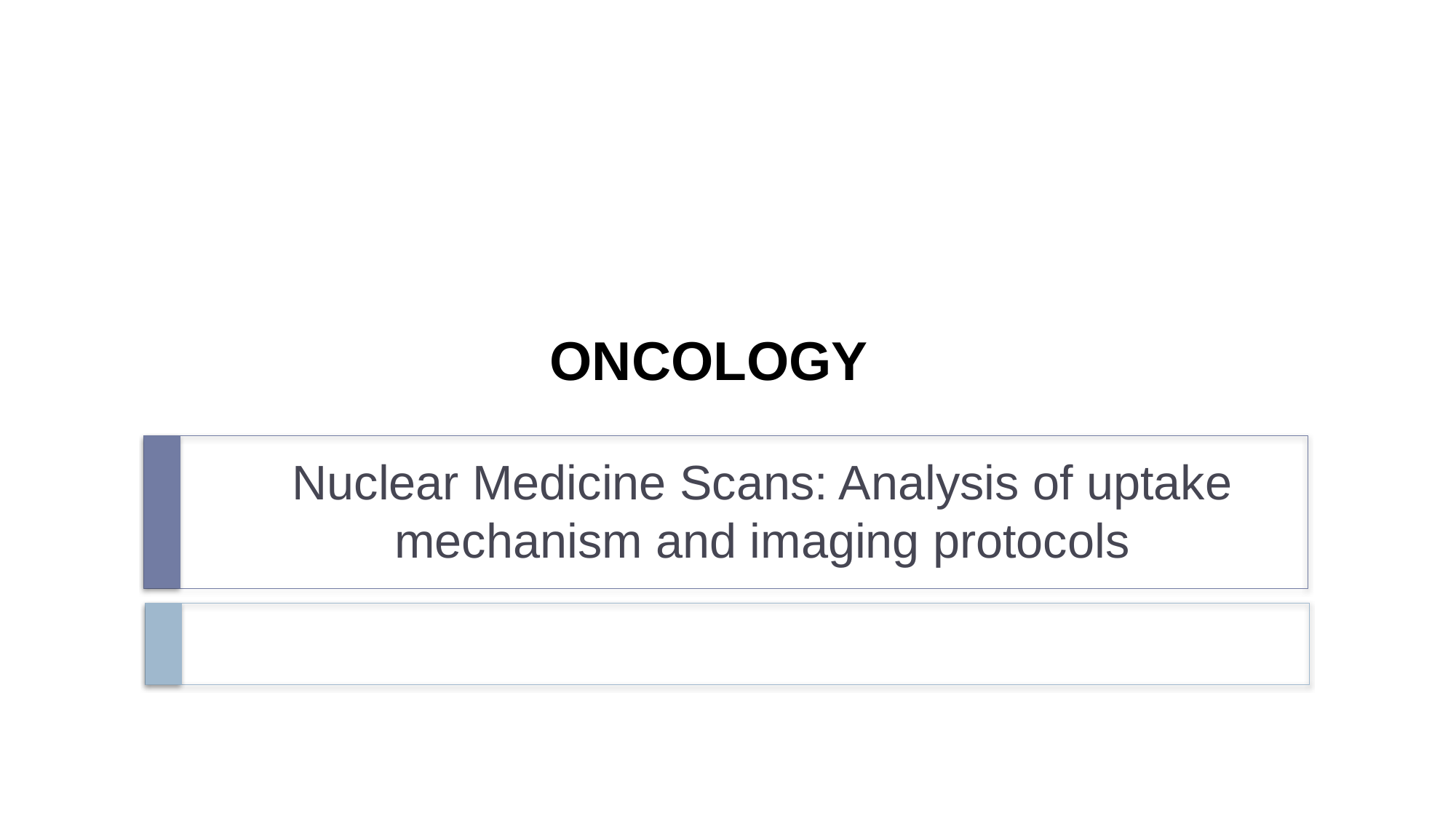

ONCOLOGY
Nuclear Medicine Scans: Analysis of uptake mechanism and imaging protocols